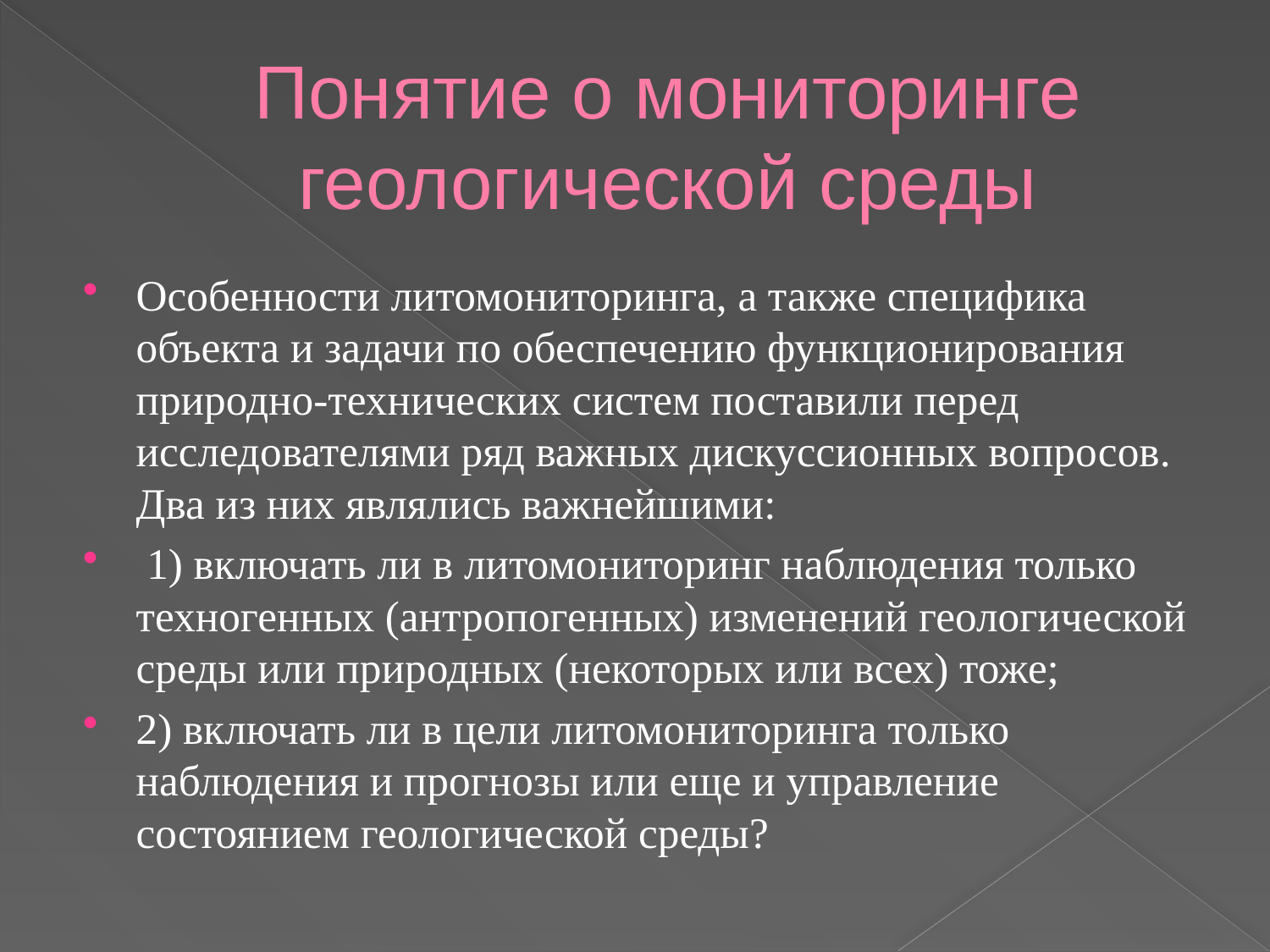

# Понятие о мониторинге геологической среды
Особенности литомониторинга, а также специфика объекта и задачи по обеспечению функционирования природно-технических систем поставили перед исследователями ряд важных дискуссионных вопросов. Два из них являлись важнейшими:
 1) включать ли в литомониторинг наблюдения только техногенных (антропогенных) изменений геологической среды или природных (некоторых или всех) тоже;
2) включать ли в цели литомониторинга только наблюдения и прогнозы или еще и управление состоянием геологической среды?